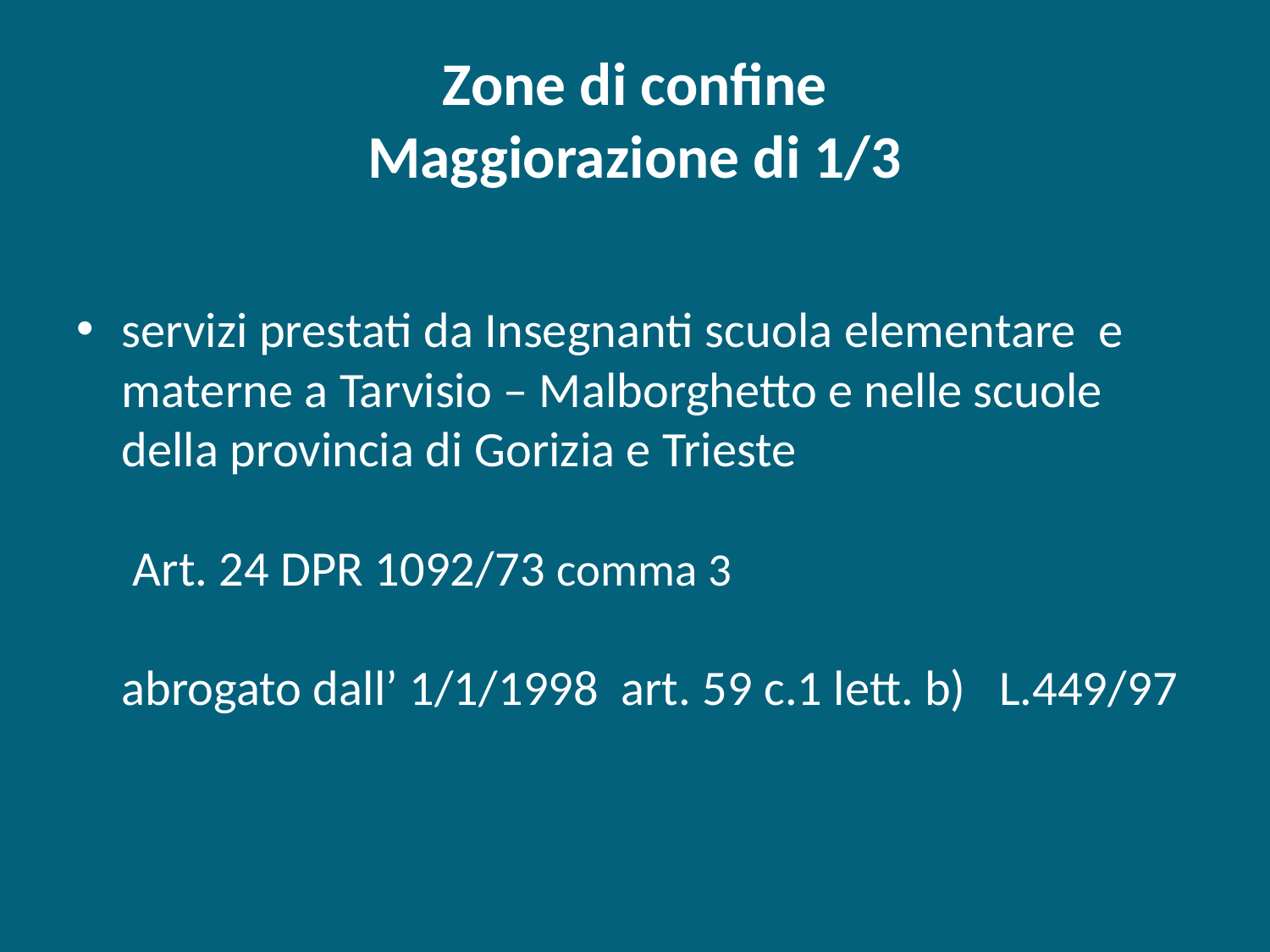

# Zone di confine Maggiorazione di 1/3

servizi prestati da Insegnanti scuola elementare  e materne a Tarvisio – Malborghetto e nelle scuole della provincia di Gorizia e Trieste
 Art. 24 DPR 1092/73 comma 3
abrogato dall’ 1/1/1998  art. 59 c.1 lett. b)   L.449/97